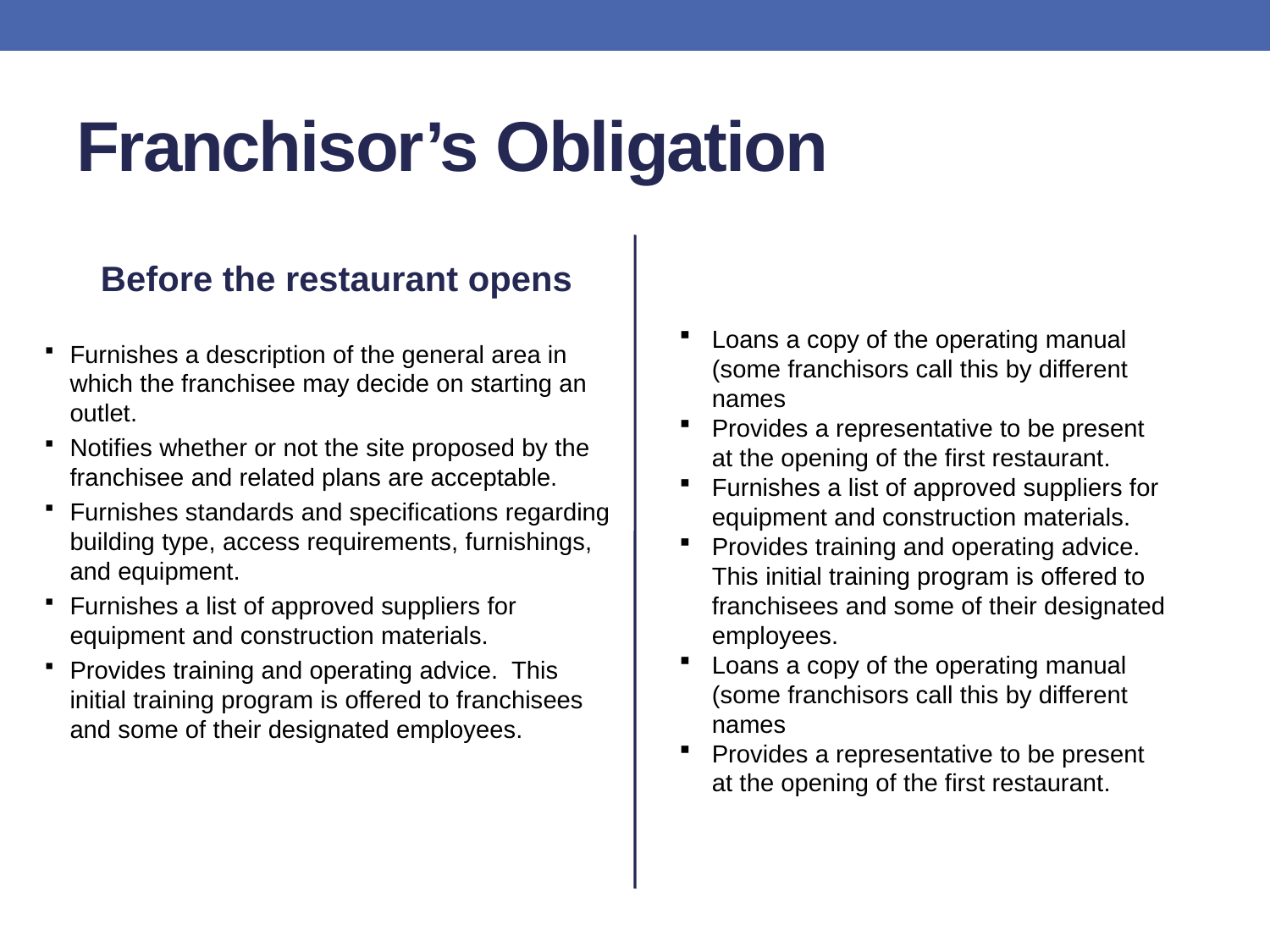

# Franchisor’s Obligation
 Before the restaurant opens
Loans a copy of the operating manual (some franchisors call this by different names
Provides a representative to be present at the opening of the first restaurant.
Furnishes a list of approved suppliers for equipment and construction materials.
Provides training and operating advice.  This initial training program is offered to franchisees and some of their designated employees.
Loans a copy of the operating manual (some franchisors call this by different names
Provides a representative to be present at the opening of the first restaurant.
Furnishes a description of the general area in which the franchisee may decide on starting an outlet.
Notifies whether or not the site proposed by the franchisee and related plans are acceptable.
Furnishes standards and specifications regarding building type, access requirements, furnishings, and equipment.
Furnishes a list of approved suppliers for equipment and construction materials.
Provides training and operating advice.  This initial training program is offered to franchisees and some of their designated employees.